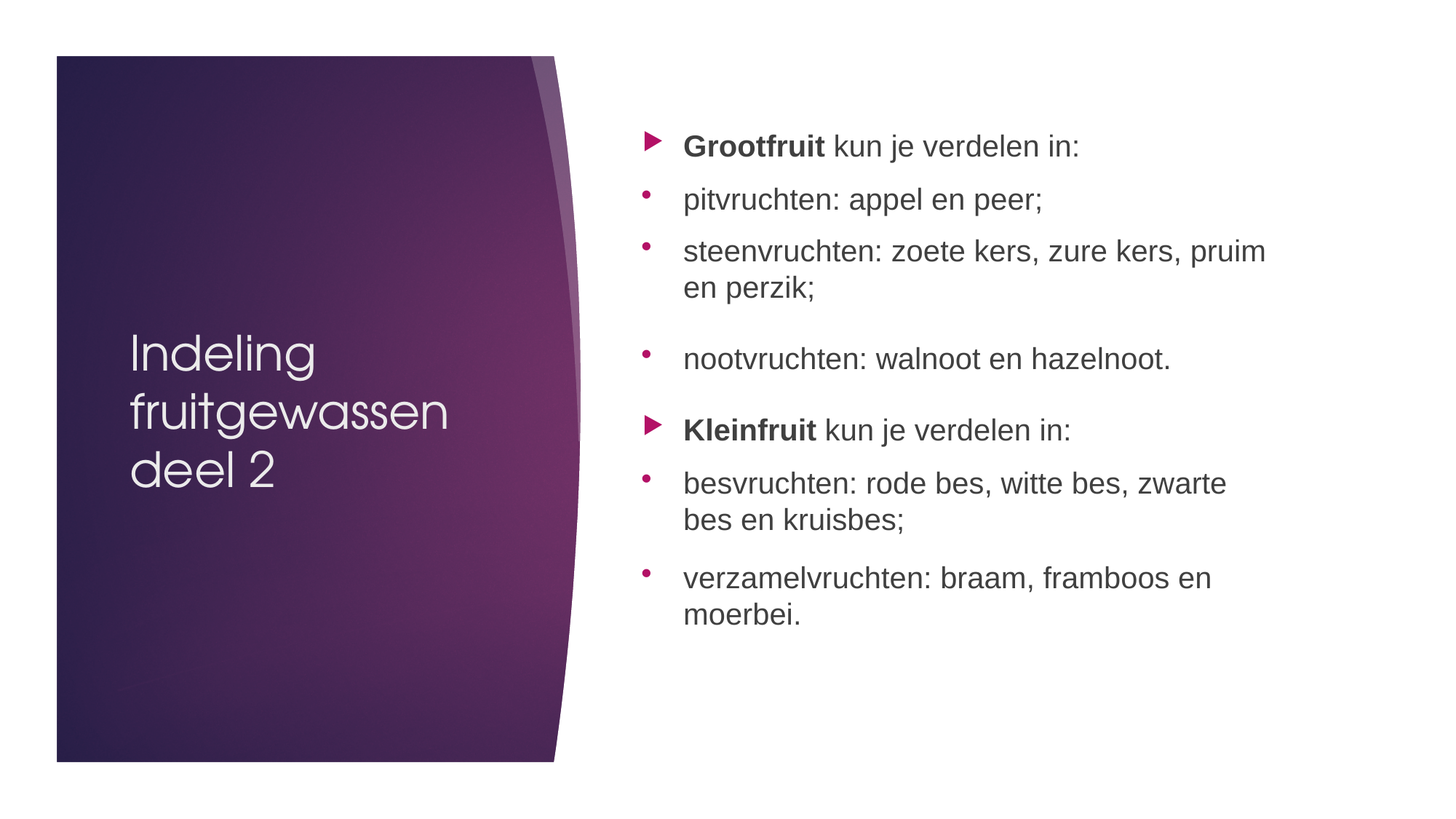

Grootfruit kun je verdelen in:
pitvruchten: appel en peer;
steenvruchten: zoete kers, zure kers, pruim en perzik;
nootvruchten: walnoot en hazelnoot.
Kleinfruit kun je verdelen in:
besvruchten: rode bes, witte bes, zwarte bes en kruisbes;
verzamelvruchten: braam, framboos en moerbei.

# Indeling fruitgewassen deel 2